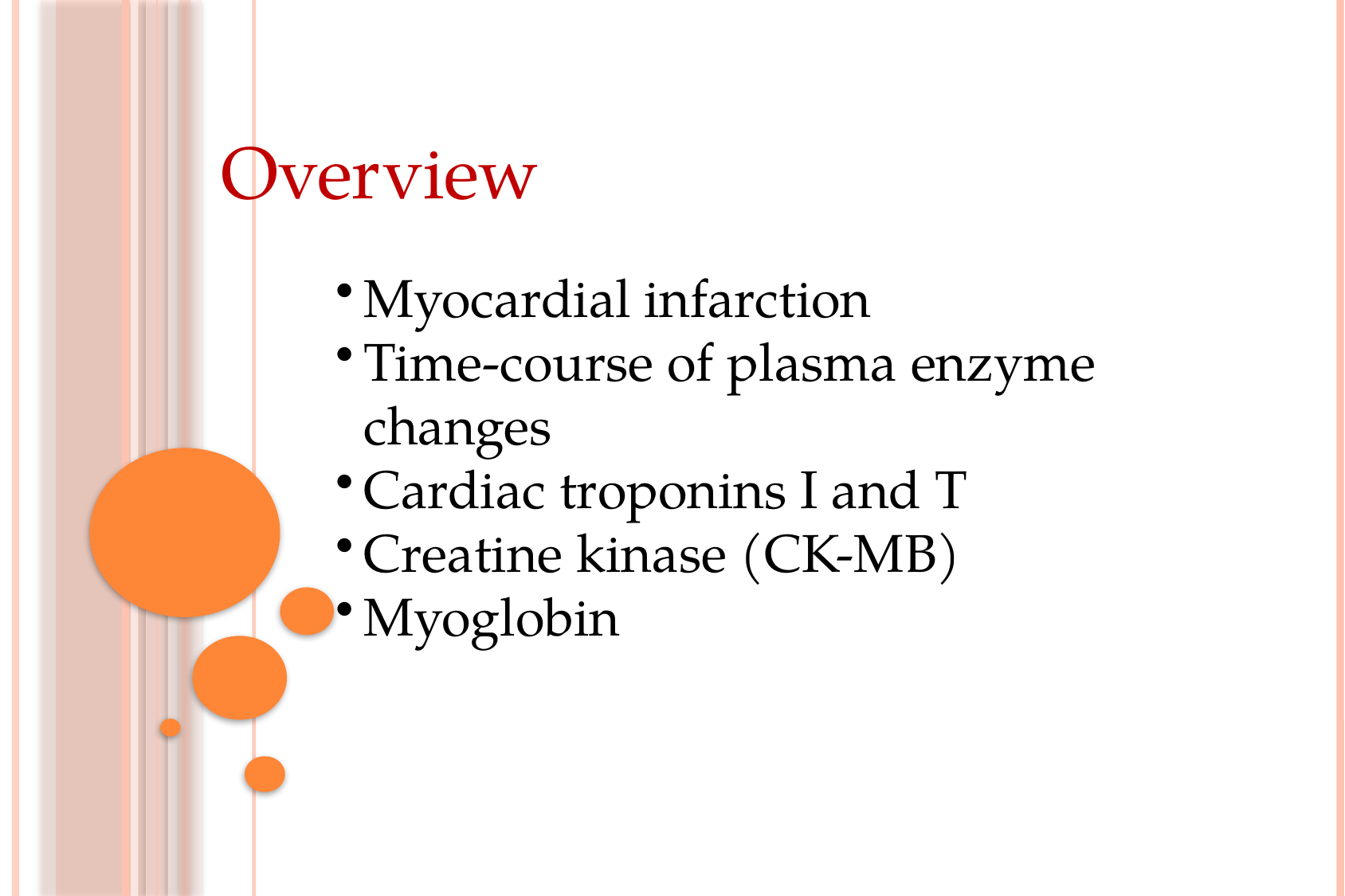

Overview
Myocardial infarction
Time-course of plasma enzyme changes
Cardiac troponins I and T
Creatine kinase (CK-MB)
Myoglobin